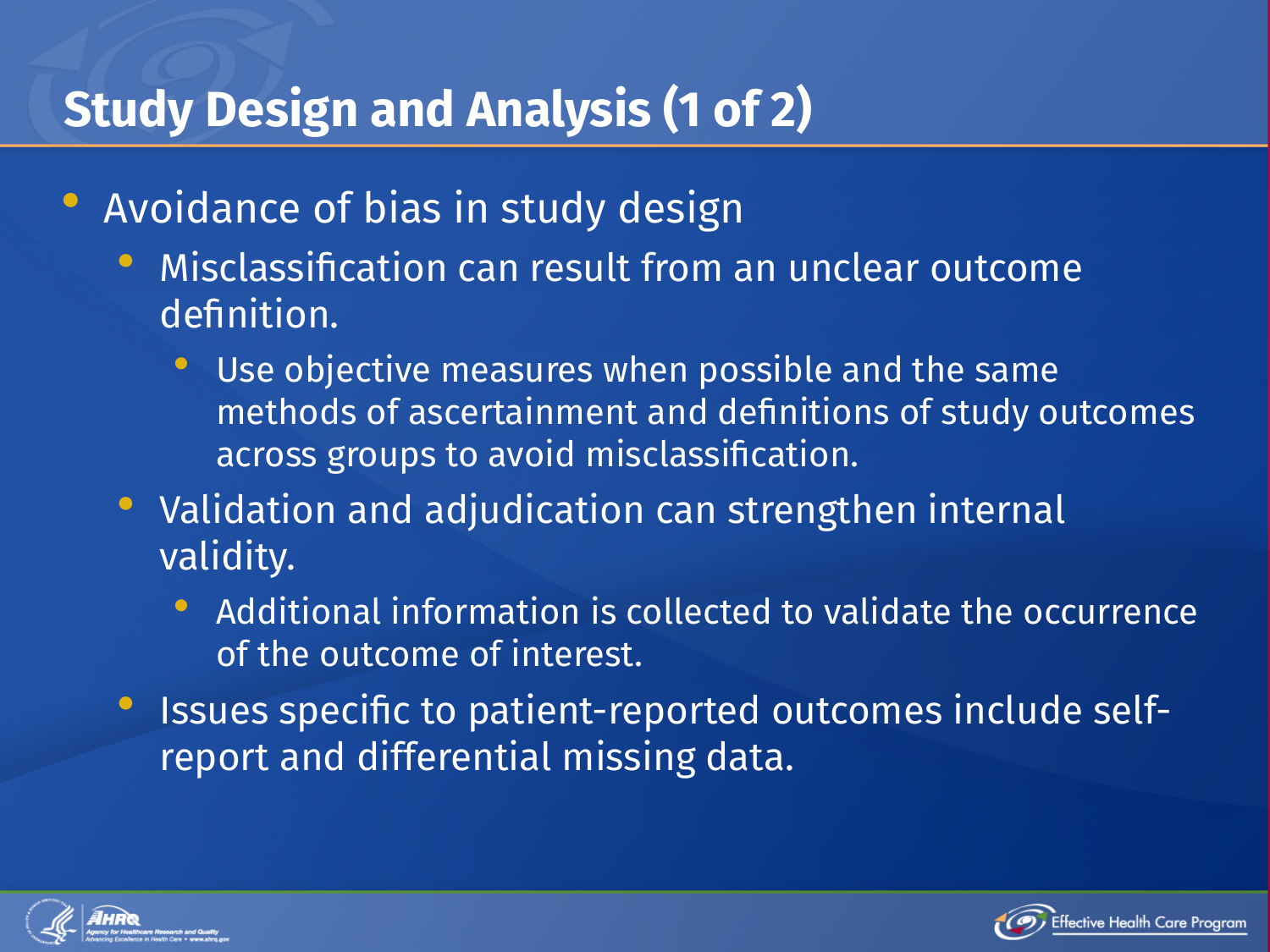

# Study Design and Analysis (1 of 2)
Avoidance of bias in study design
Misclassification can result from an unclear outcome definition.
Use objective measures when possible and the same methods of ascertainment and definitions of study outcomes across groups to avoid misclassification.
Validation and adjudication can strengthen internal validity.
Additional information is collected to validate the occurrence of the outcome of interest.
Issues specific to patient-reported outcomes include self-report and differential missing data.